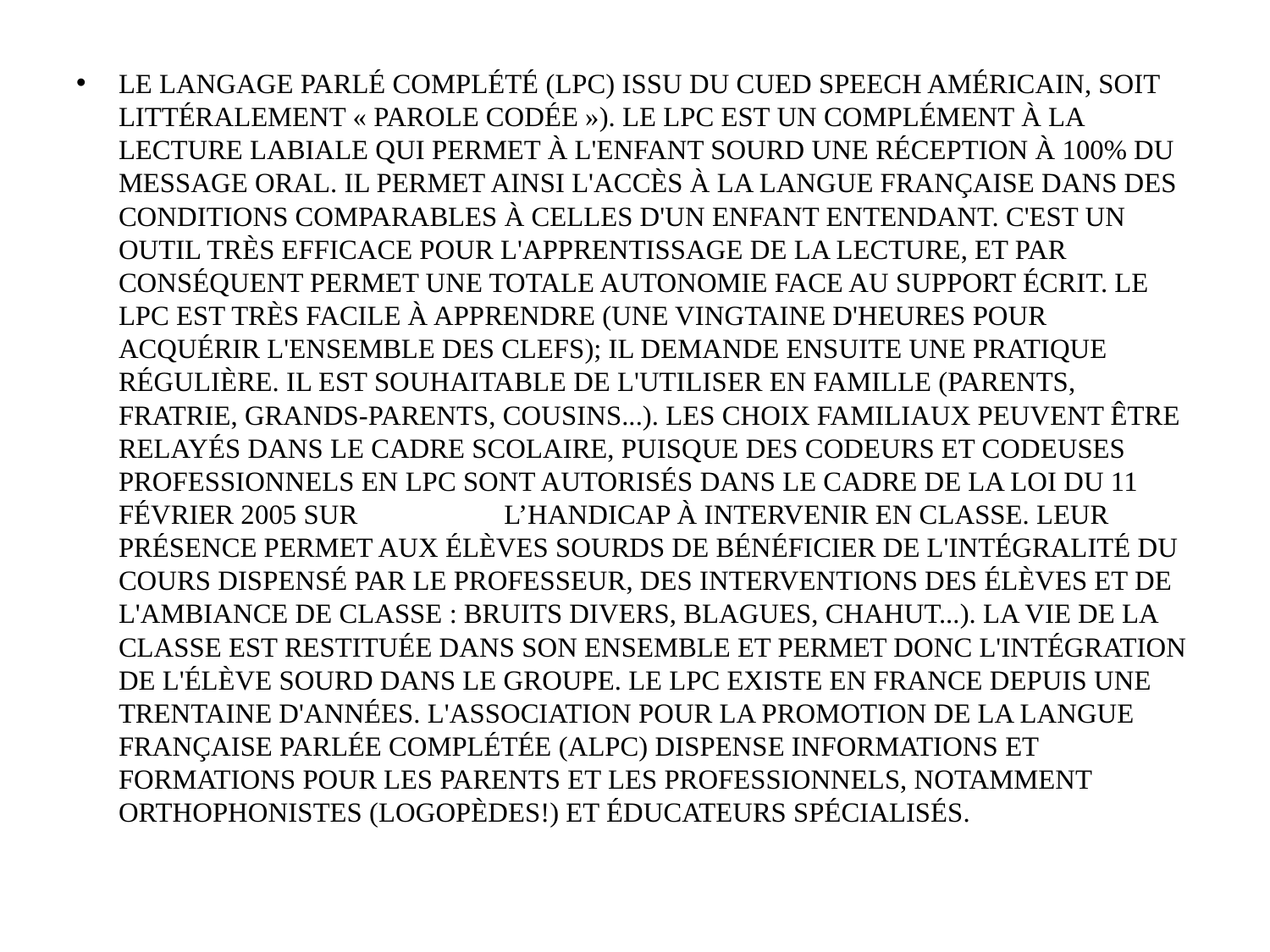

Le langage parlé complété (LPC) issu du Cued Speech américain, soit littéralement « parole codée »). Le LPC est un complément à la lecture labiale qui permet à l'enfant sourd une réception à 100% du message oral. Il permet ainsi l'accès à la langue française dans des conditions comparables à celles d'un enfant entendant. C'est un outil très efficace pour l'apprentissage de la lecture, et par conséquent permet une totale autonomie face au support écrit. Le LPC est très facile à apprendre (une vingtaine d'heures pour acquérir l'ensemble des clefs); il demande ensuite une pratique régulière. Il est souhaitable de l'utiliser en famille (parents, fratrie, grands-parents, cousins...). Les choix familiaux peuvent être relayés dans le cadre scolaire, puisque des codeurs et codeuses professionnels en LPC sont autorisés dans le cadre de la loi du 11 février 2005 sur                     l’handicap à intervenir en classe. Leur présence permet aux élèves sourds de bénéficier de l'intégralité du cours dispensé par le professeur, des interventions des élèves et de l'ambiance de classe : bruits divers, blagues, chahut...). La vie de la classe est restituée dans son ensemble et permet donc l'intégration de l'élève sourd dans le groupe. Le LPC existe en France depuis une trentaine d'années. L'Association pour la promotion de la Langue française Parlée Complétée (ALPC) dispense informations et formations pour les parents et les professionnels, notamment orthophonistes (logopèdes!) et éducateurs spécialisés.